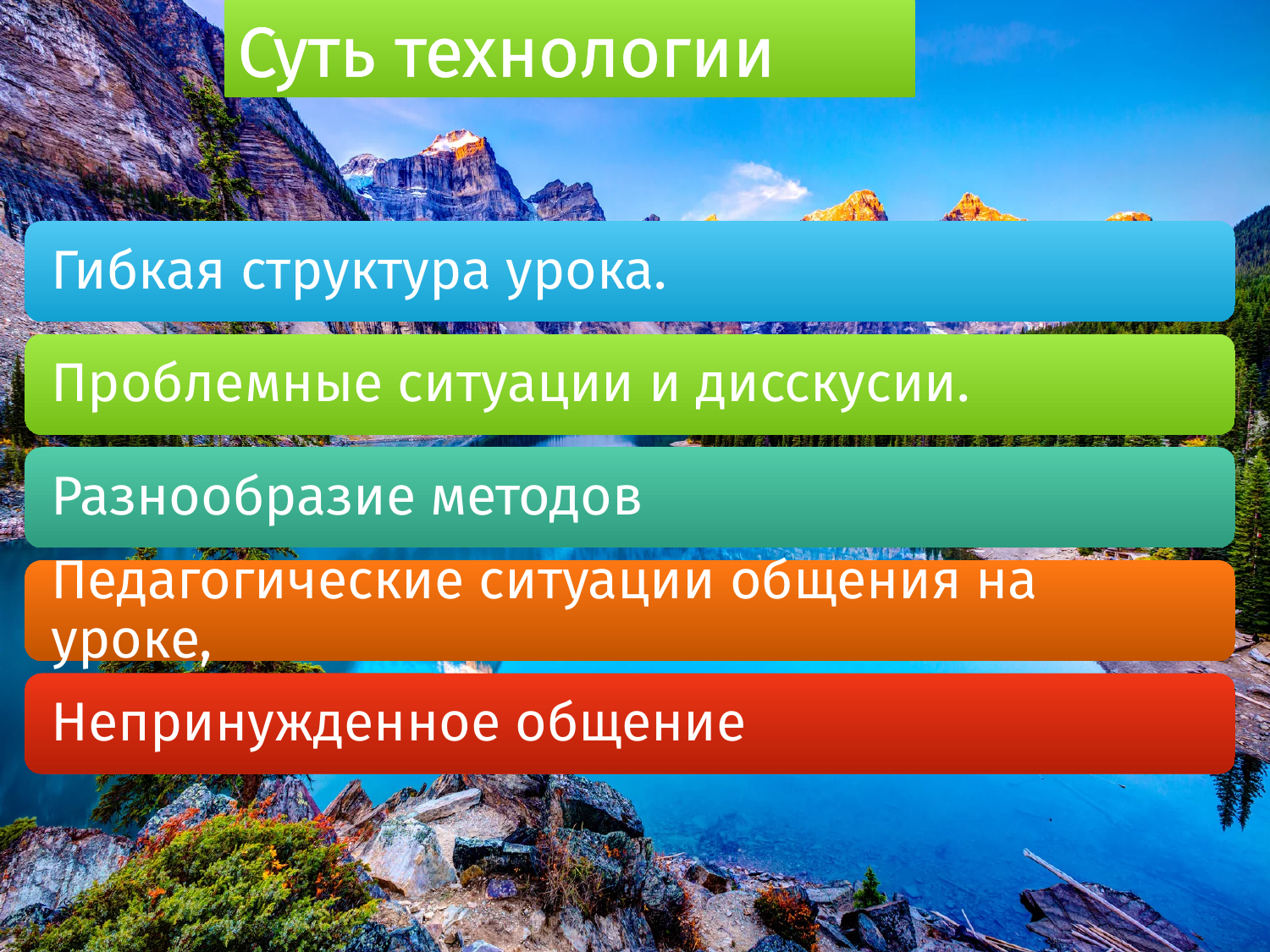

Суть технологии
Гибкая структура урока.
Проблемные ситуации и дисскусии.
Разнообразие методов
Педагогические ситуации общения на уроке,
Непринужденное общение